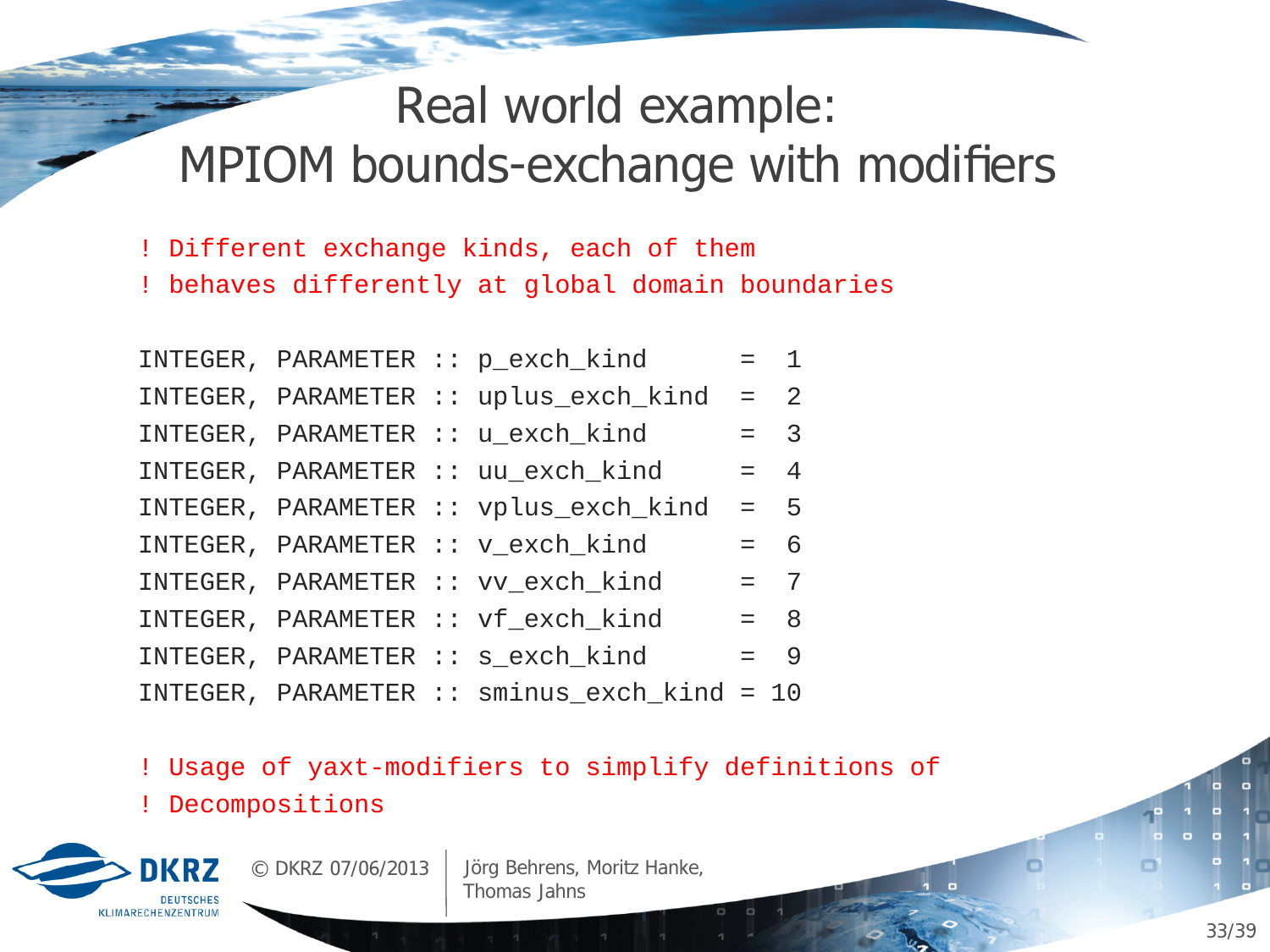

# Real world example: MPIOM bounds-exchange with modifiers

    ! Different exchange kinds, each of them
    ! behaves differently at global domain boundaries

    INTEGER, PARAMETER :: p_exch_kind      =  1
    INTEGER, PARAMETER :: uplus_exch_kind  =  2
    INTEGER, PARAMETER :: u_exch_kind      =  3
    INTEGER, PARAMETER :: uu_exch_kind     =  4
    INTEGER, PARAMETER :: vplus_exch_kind  =  5
    INTEGER, PARAMETER :: v_exch_kind      =  6
    INTEGER, PARAMETER :: vv_exch_kind     =  7
    INTEGER, PARAMETER :: vf_exch_kind     =  8
    INTEGER, PARAMETER :: s_exch_kind      =  9
    INTEGER, PARAMETER :: sminus_exch_kind = 10

    ! Usage of yaxt-modifiers to simplify definitions of
    ! Decompositions
Jörg Behrens, Moritz Hanke, Thomas Jahns
07/06/2013
33